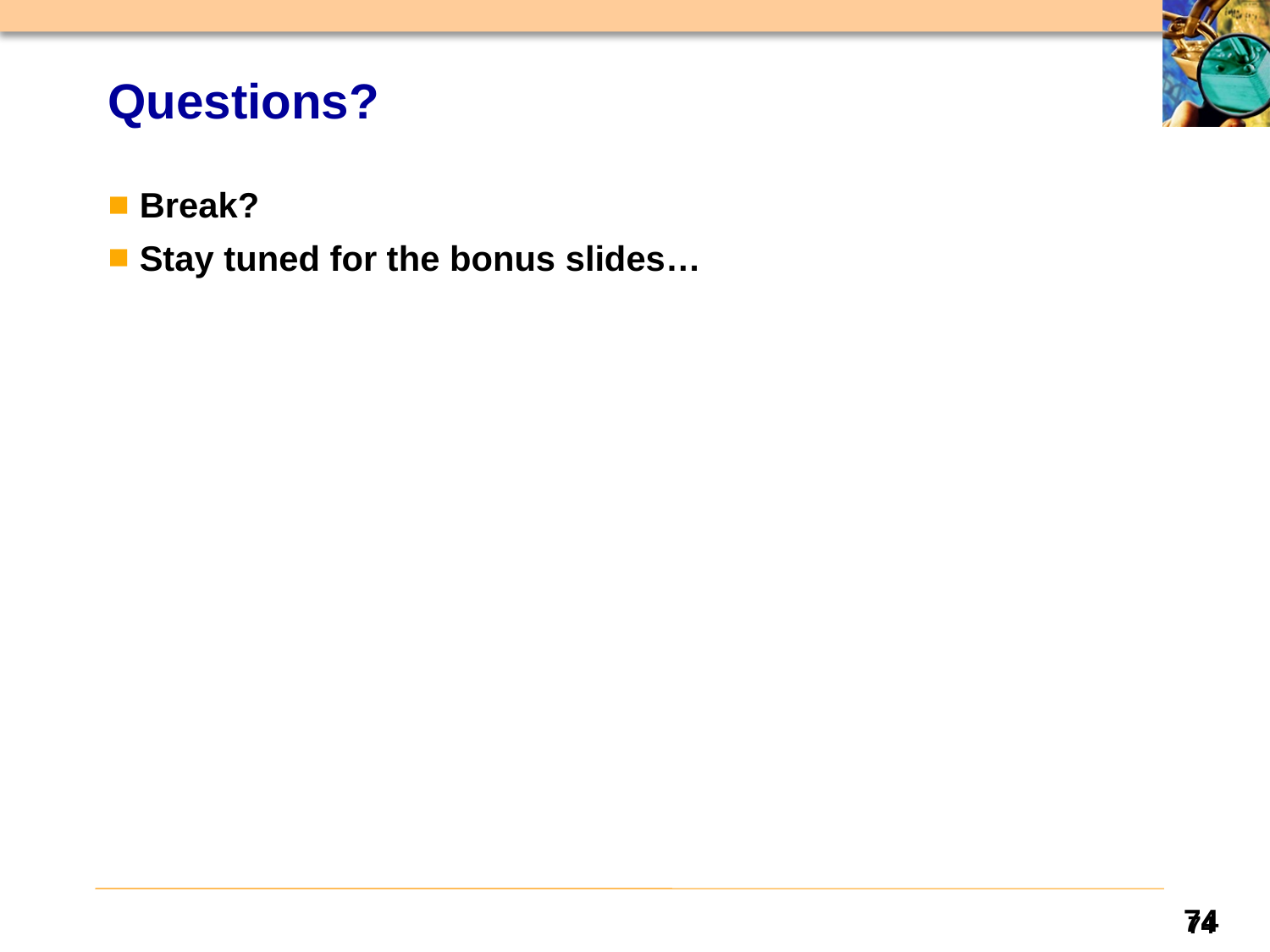

# Questions?
Break?
Stay tuned for the bonus slides…
74